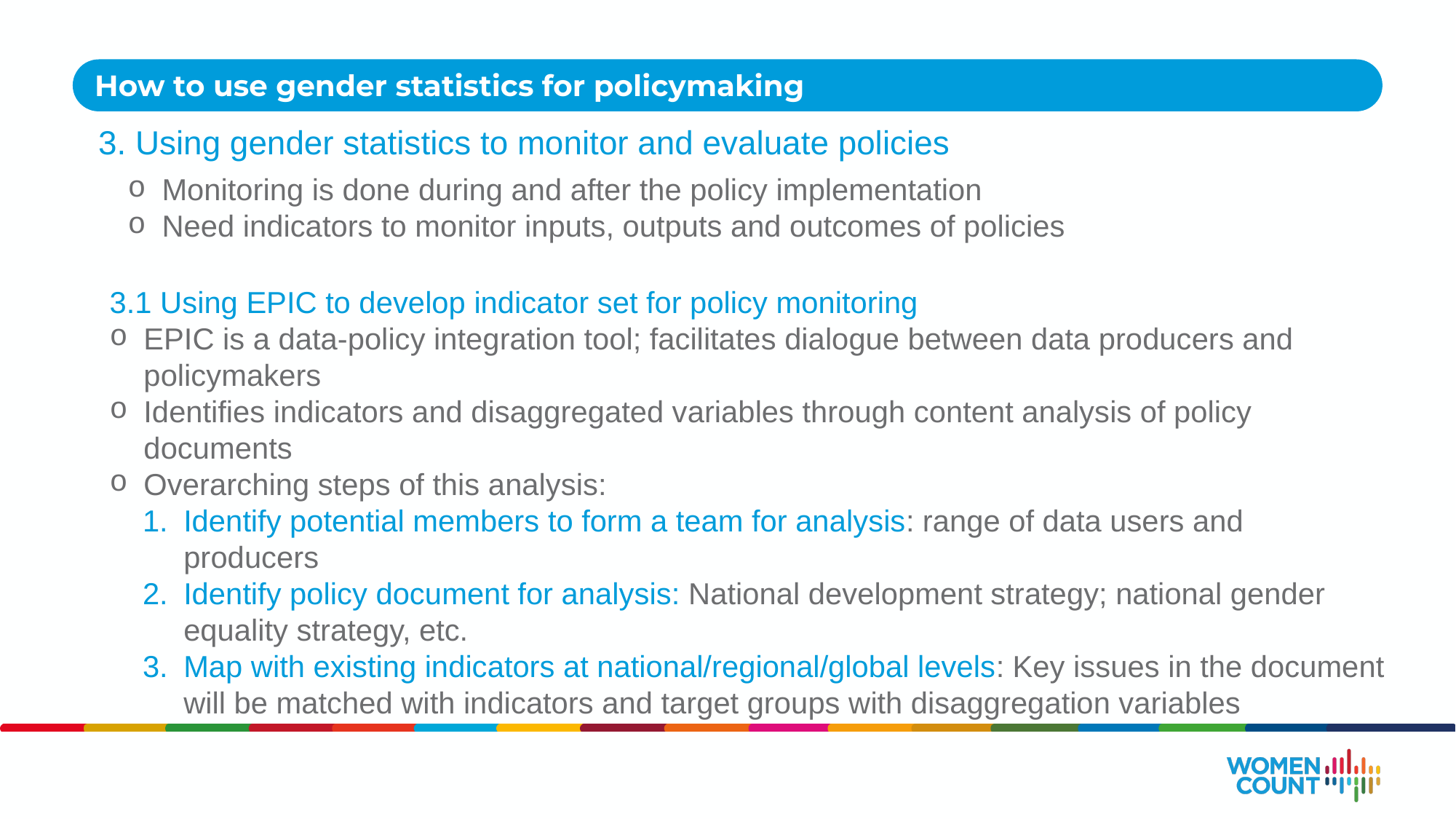

How to use gender statistics for policymaking

3. Using gender statistics to monitor and evaluate policies
Monitoring is done during and after the policy implementation
Need indicators to monitor inputs, outputs and outcomes of policies

3.1 Using EPIC to develop indicator set for policy monitoring
EPIC is a data-policy integration tool; facilitates dialogue between data producers and policymakers
Identifies indicators and disaggregated variables through content analysis of policy documents
Overarching steps of this analysis:
Identify potential members to form a team for analysis: range of data users and producers
Identify policy document for analysis: National development strategy; national gender equality strategy, etc.
Map with existing indicators at national/regional/global levels: Key issues in the document will be matched with indicators and target groups with disaggregation variables